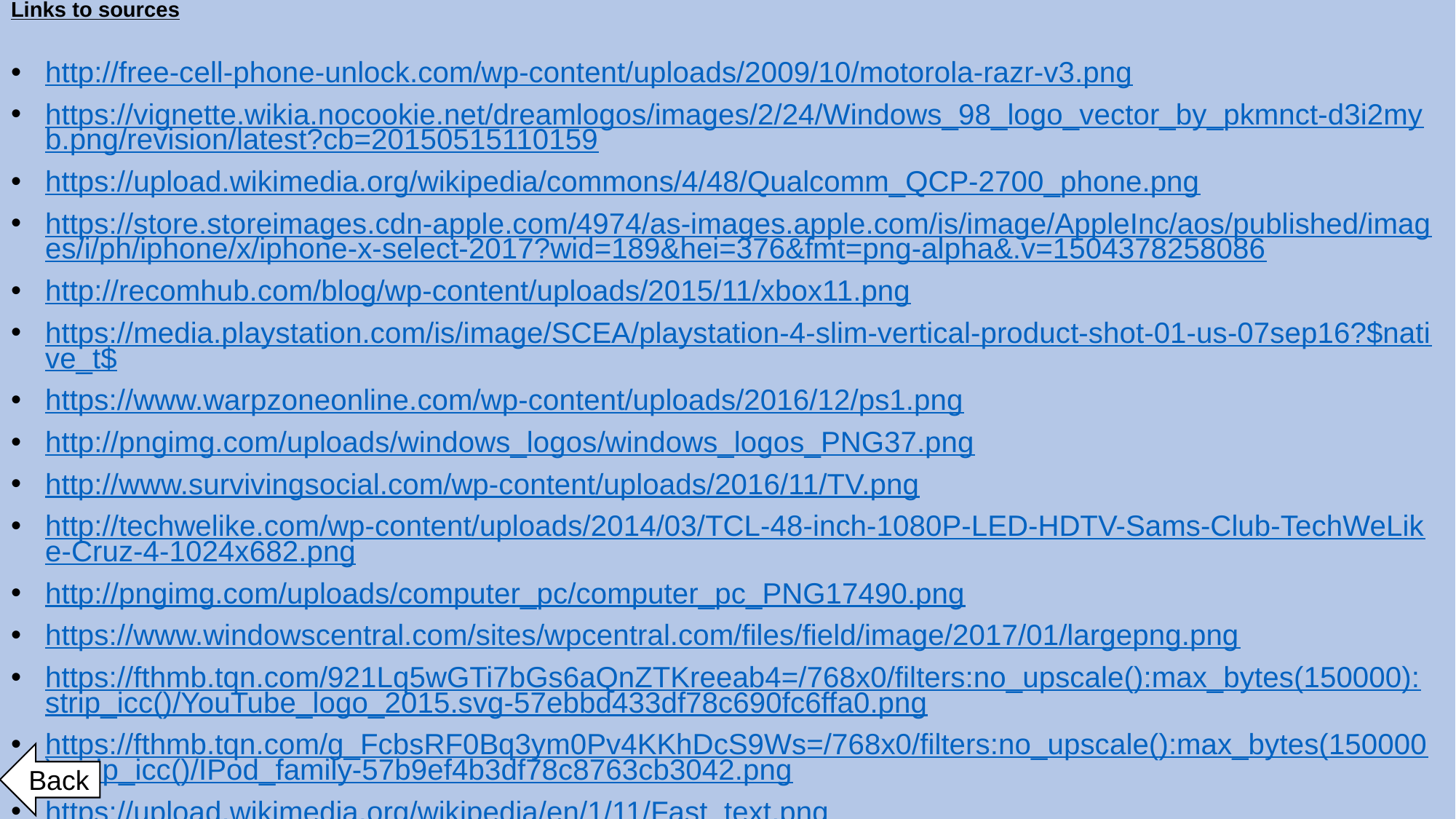

# Links to sources
http://free-cell-phone-unlock.com/wp-content/uploads/2009/10/motorola-razr-v3.png
https://vignette.wikia.nocookie.net/dreamlogos/images/2/24/Windows_98_logo_vector_by_pkmnct-d3i2myb.png/revision/latest?cb=20150515110159
https://upload.wikimedia.org/wikipedia/commons/4/48/Qualcomm_QCP-2700_phone.png
https://store.storeimages.cdn-apple.com/4974/as-images.apple.com/is/image/AppleInc/aos/published/images/i/ph/iphone/x/iphone-x-select-2017?wid=189&hei=376&fmt=png-alpha&.v=1504378258086
http://recomhub.com/blog/wp-content/uploads/2015/11/xbox11.png
https://media.playstation.com/is/image/SCEA/playstation-4-slim-vertical-product-shot-01-us-07sep16?$native_t$
https://www.warpzoneonline.com/wp-content/uploads/2016/12/ps1.png
http://pngimg.com/uploads/windows_logos/windows_logos_PNG37.png
http://www.survivingsocial.com/wp-content/uploads/2016/11/TV.png
http://techwelike.com/wp-content/uploads/2014/03/TCL-48-inch-1080P-LED-HDTV-Sams-Club-TechWeLike-Cruz-4-1024x682.png
http://pngimg.com/uploads/computer_pc/computer_pc_PNG17490.png
https://www.windowscentral.com/sites/wpcentral.com/files/field/image/2017/01/largepng.png
https://fthmb.tqn.com/921Lq5wGTi7bGs6aQnZTKreeab4=/768x0/filters:no_upscale():max_bytes(150000):strip_icc()/YouTube_logo_2015.svg-57ebbd433df78c690fc6ffa0.png
https://fthmb.tqn.com/g_FcbsRF0Bq3ym0Pv4KKhDcS9Ws=/768x0/filters:no_upscale():max_bytes(150000):strip_icc()/IPod_family-57b9ef4b3df78c8763cb3042.png
https://upload.wikimedia.org/wikipedia/en/1/11/Fast_text.png
https://cdn-4.nikon-cdn.com/e/Q5NM96RZZo-YRYNeYvAi9aeqFMY3fvEkMLBAAiSy_A1s7ZmZtIiLEYu3OcdUQ-SZamIbjXuV_RjVmBUXWsK5aE7rSLzVAkA9PGycjjaiMIM=/Views/26510_B700_left.png
https://cdn.pixabay.com/photo/2016/03/31/15/24/audio-1293262_960_720.png
http://www.greatdy.com/sites/greatdy.com/files/video-flow-icon.png

Back